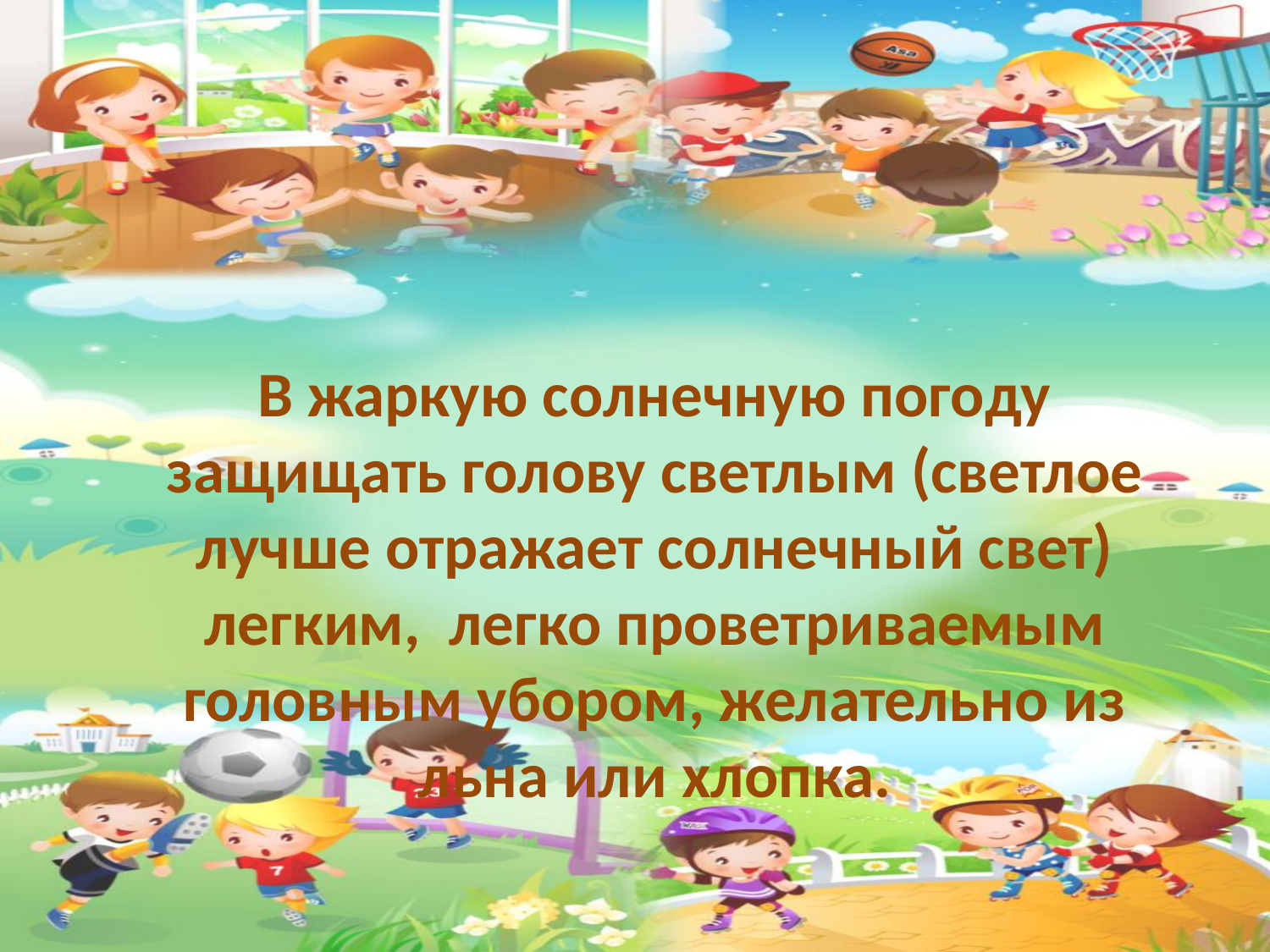

В жаркую солнечную погоду защищать голову светлым (светлое лучше отражает солнечный свет) легким,  легко проветриваемым головным убором, желательно из льна или хлопка.